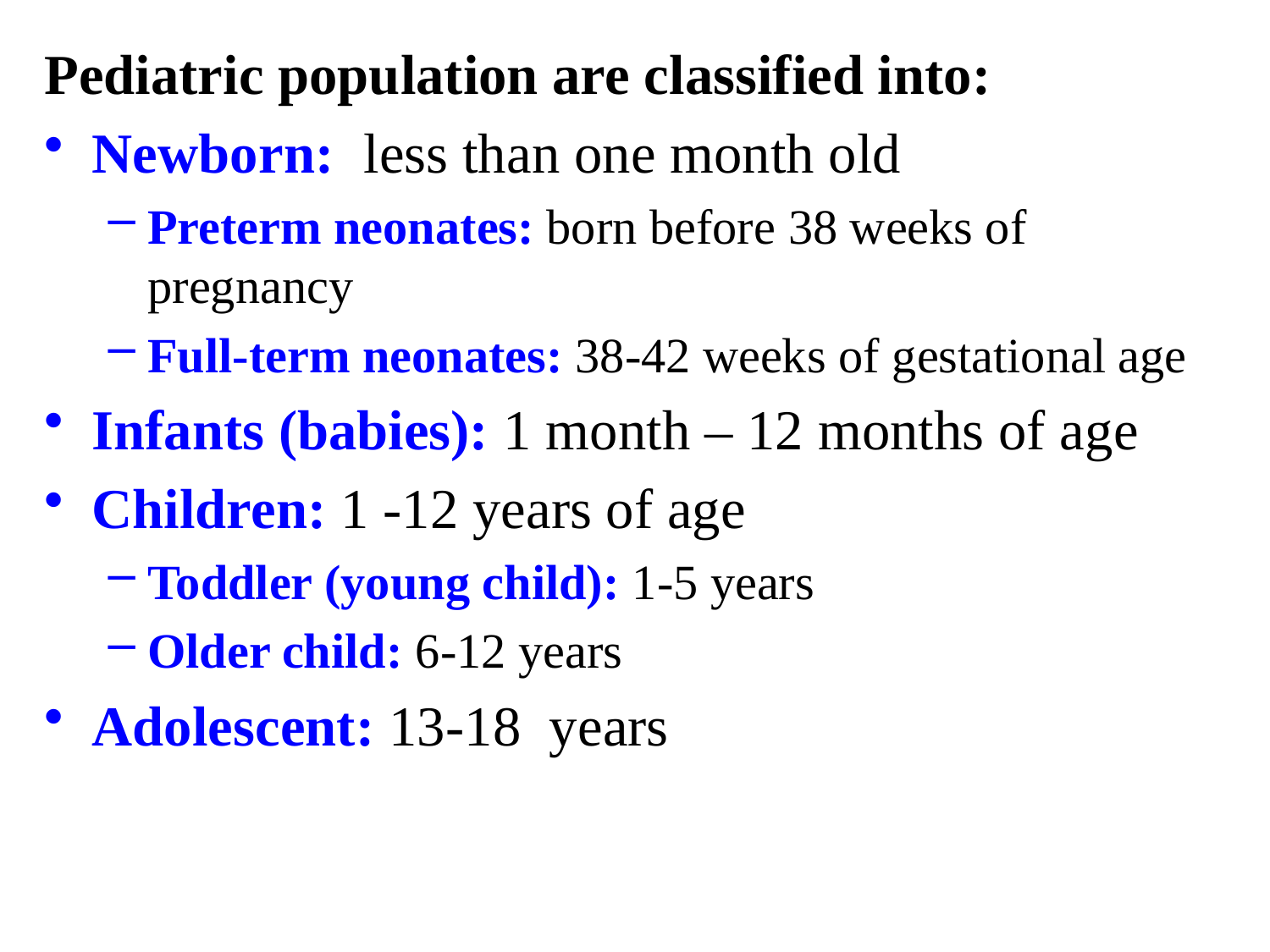

Pediatric population are classified into:
Newborn:  less than one month old
Preterm neonates: born before 38 weeks of pregnancy
Full-term neonates: 38-42 weeks of gestational age
Infants (babies): 1 month – 12 months of age
Children: 1 -12 years of age
Toddler (young child): 1-5 years
Older child: 6-12 years
Adolescent: 13-18  years